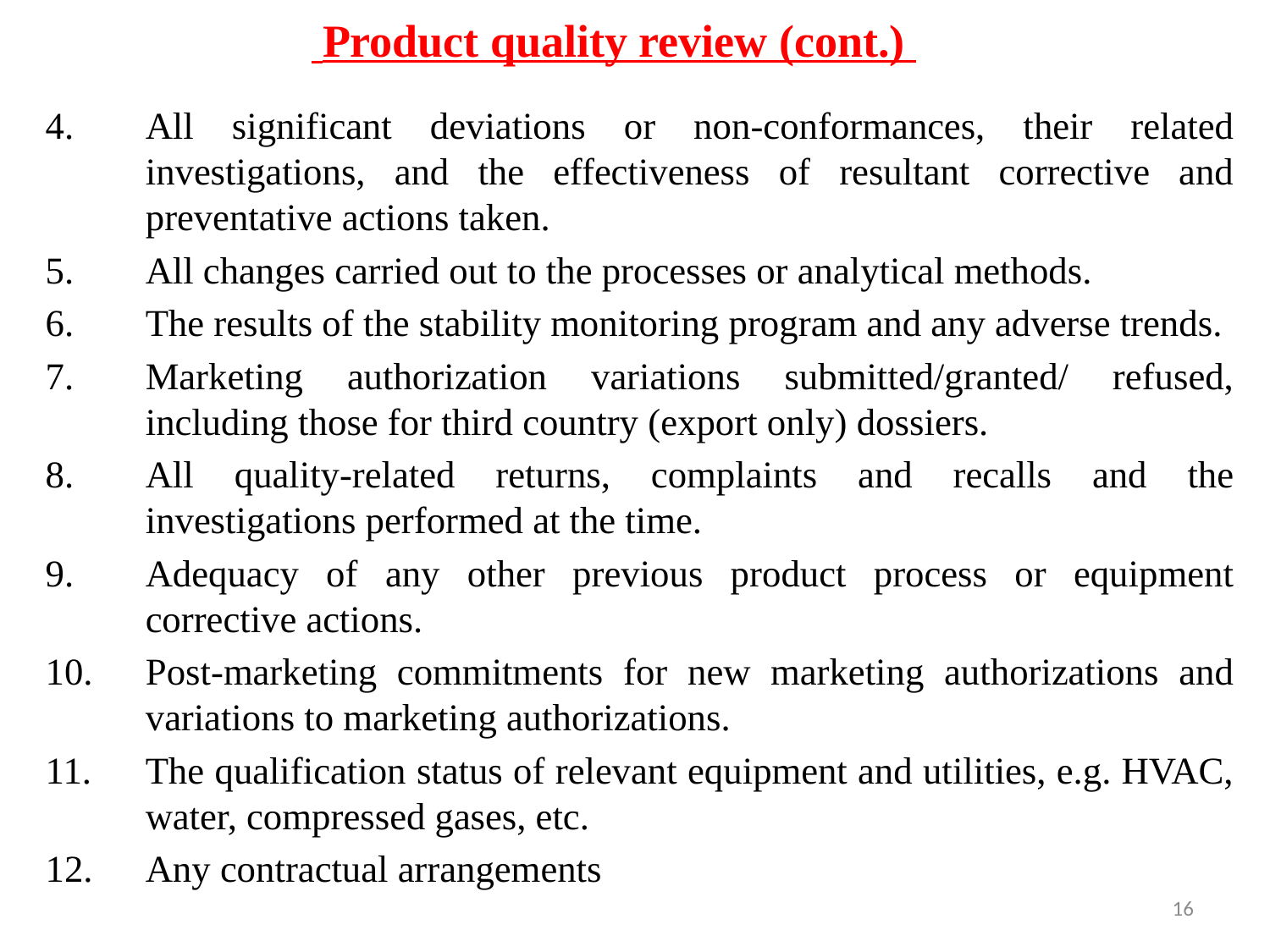

# Product quality review (cont.)
All significant deviations or non-conformances, their related investigations, and the effectiveness of resultant corrective and preventative actions taken.
All changes carried out to the processes or analytical methods.
The results of the stability monitoring program and any adverse trends.
Marketing authorization variations submitted/granted/ refused, including those for third country (export only) dossiers.
All quality-related returns, complaints and recalls and the investigations performed at the time.
Adequacy of any other previous product process or equipment corrective actions.
Post-marketing commitments for new marketing authorizations and variations to marketing authorizations.
The qualification status of relevant equipment and utilities, e.g. HVAC, water, compressed gases, etc.
Any contractual arrangements
16